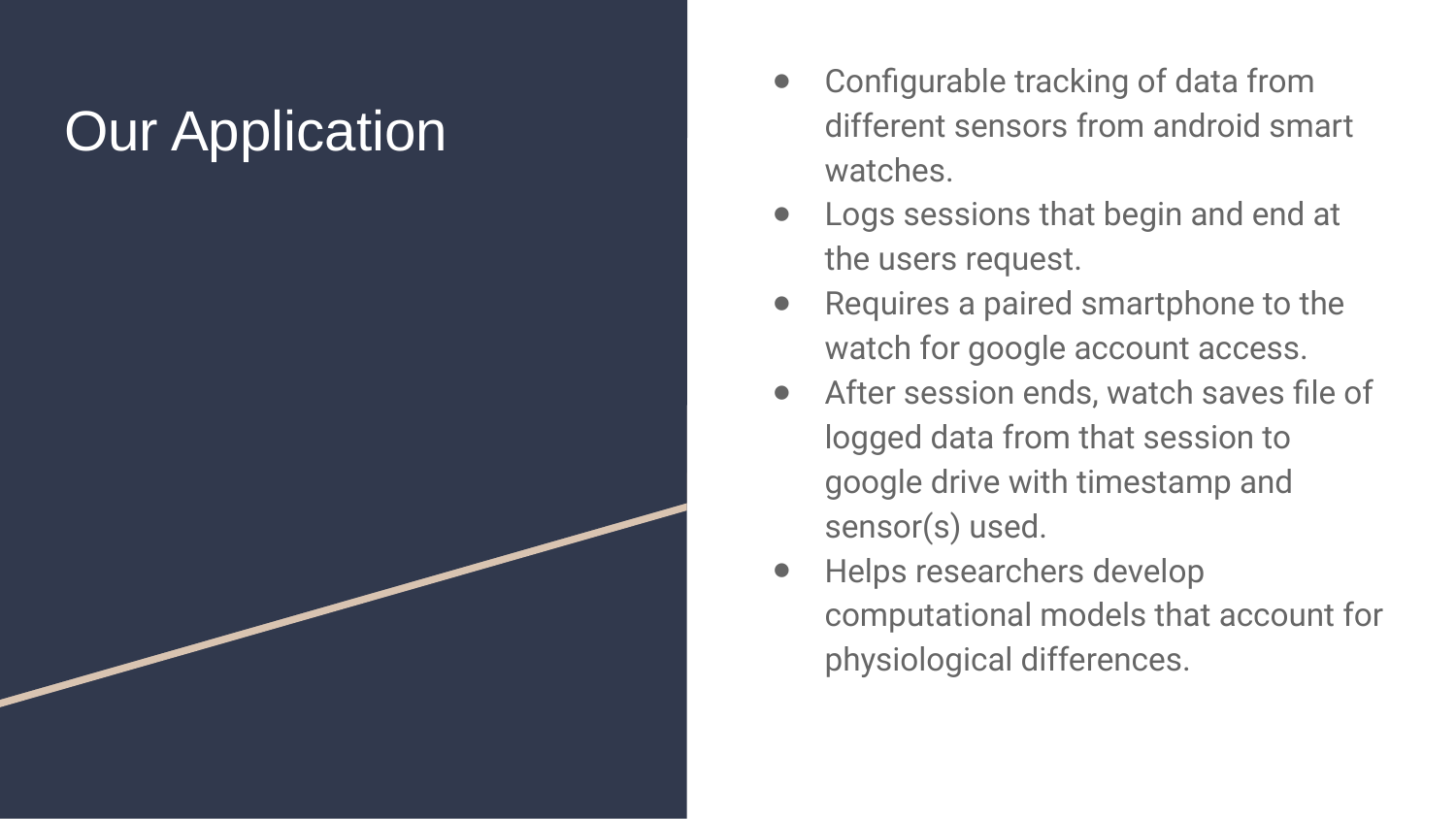

Configurable tracking of data from different sensors from android smart watches.
Logs sessions that begin and end at the users request.
Requires a paired smartphone to the watch for google account access.
After session ends, watch saves file of logged data from that session to google drive with timestamp and sensor(s) used.
Helps researchers develop computational models that account for physiological differences.
# Our Application